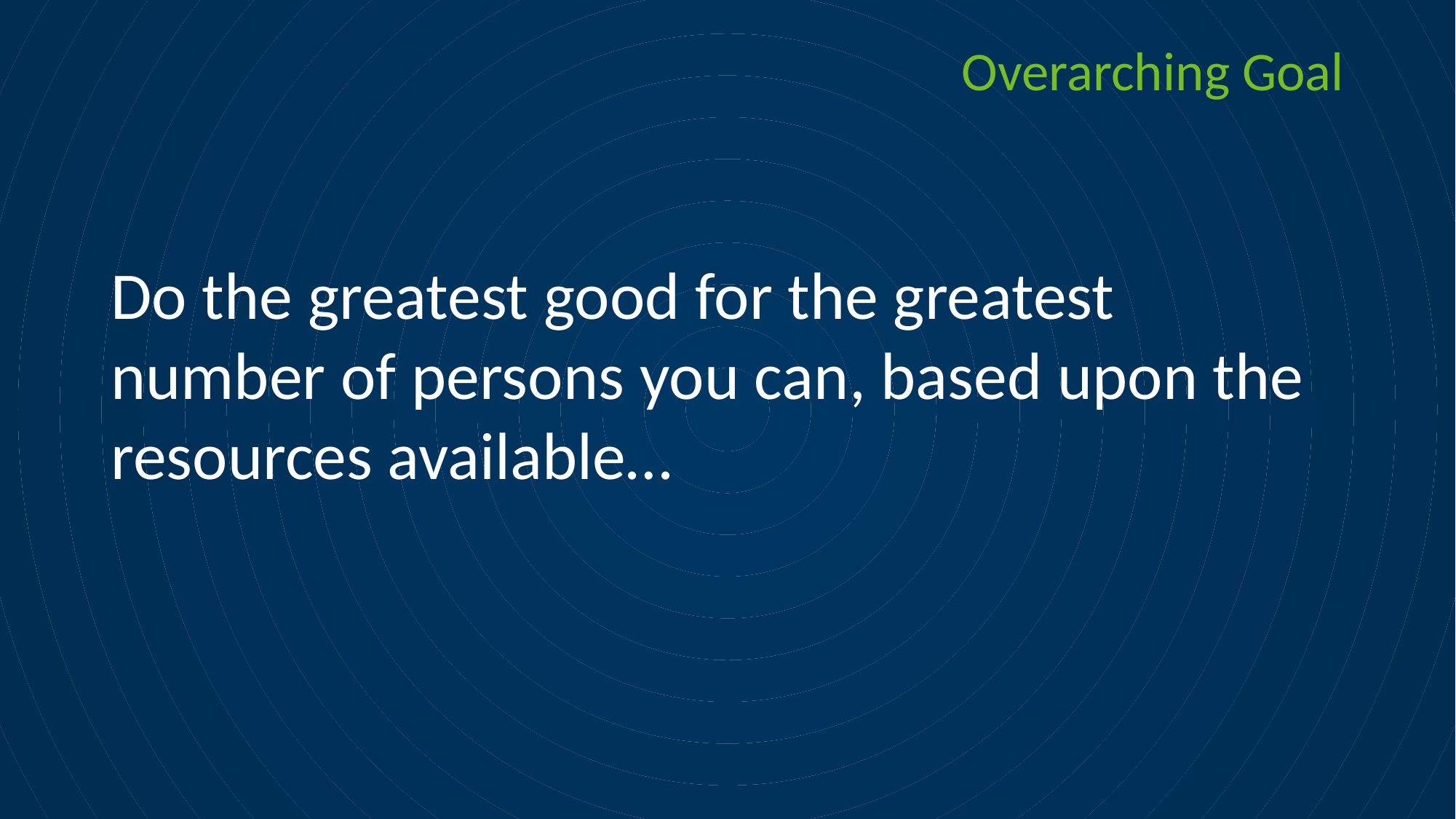

# Overarching Goal
Do the greatest good for the greatest number of persons you can, based upon the resources available…